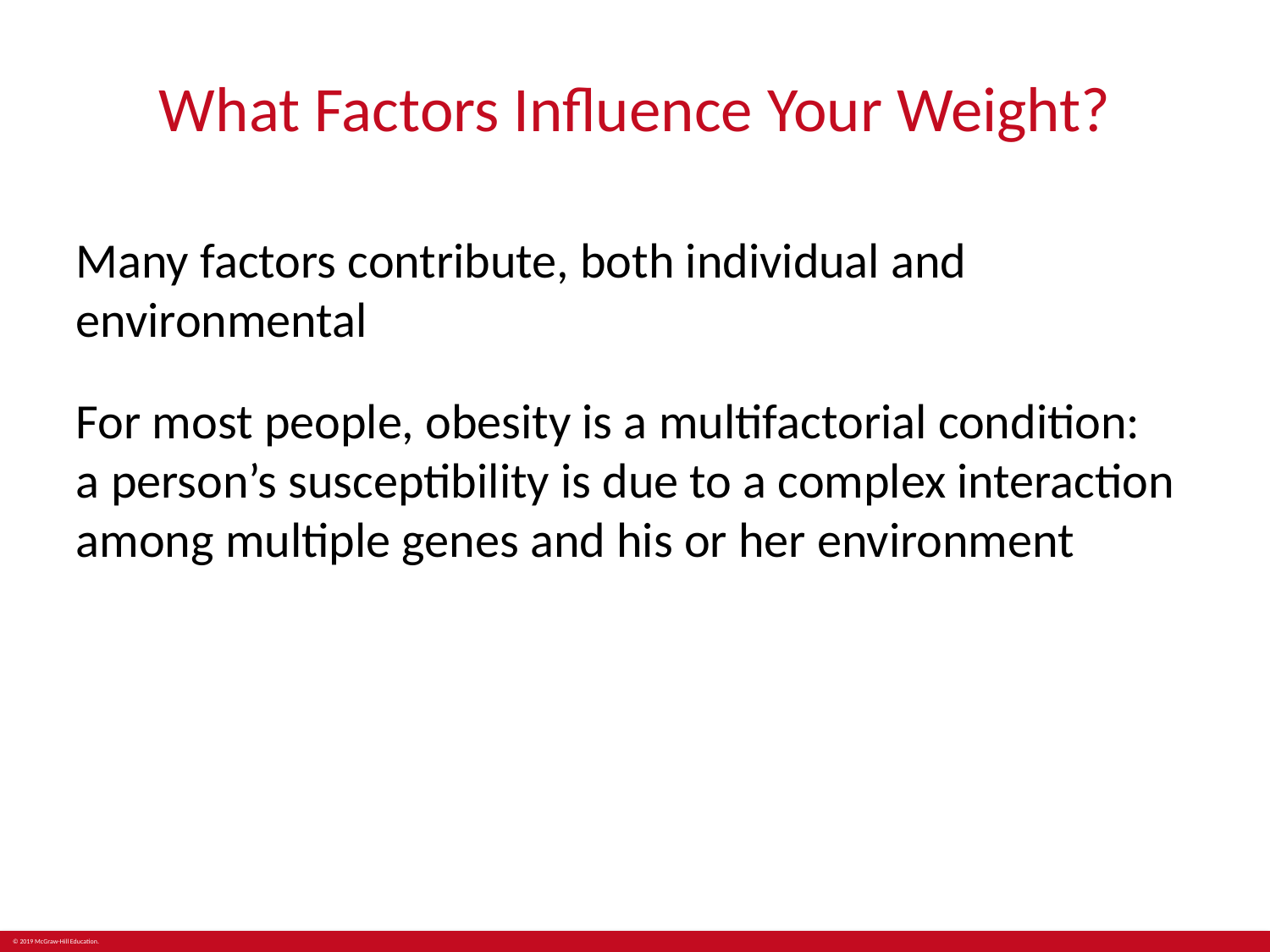

# What Factors Influence Your Weight?
Many factors contribute, both individual and environmental
For most people, obesity is a multifactorial condition:
a person’s susceptibility is due to a complex interaction among multiple genes and his or her environment